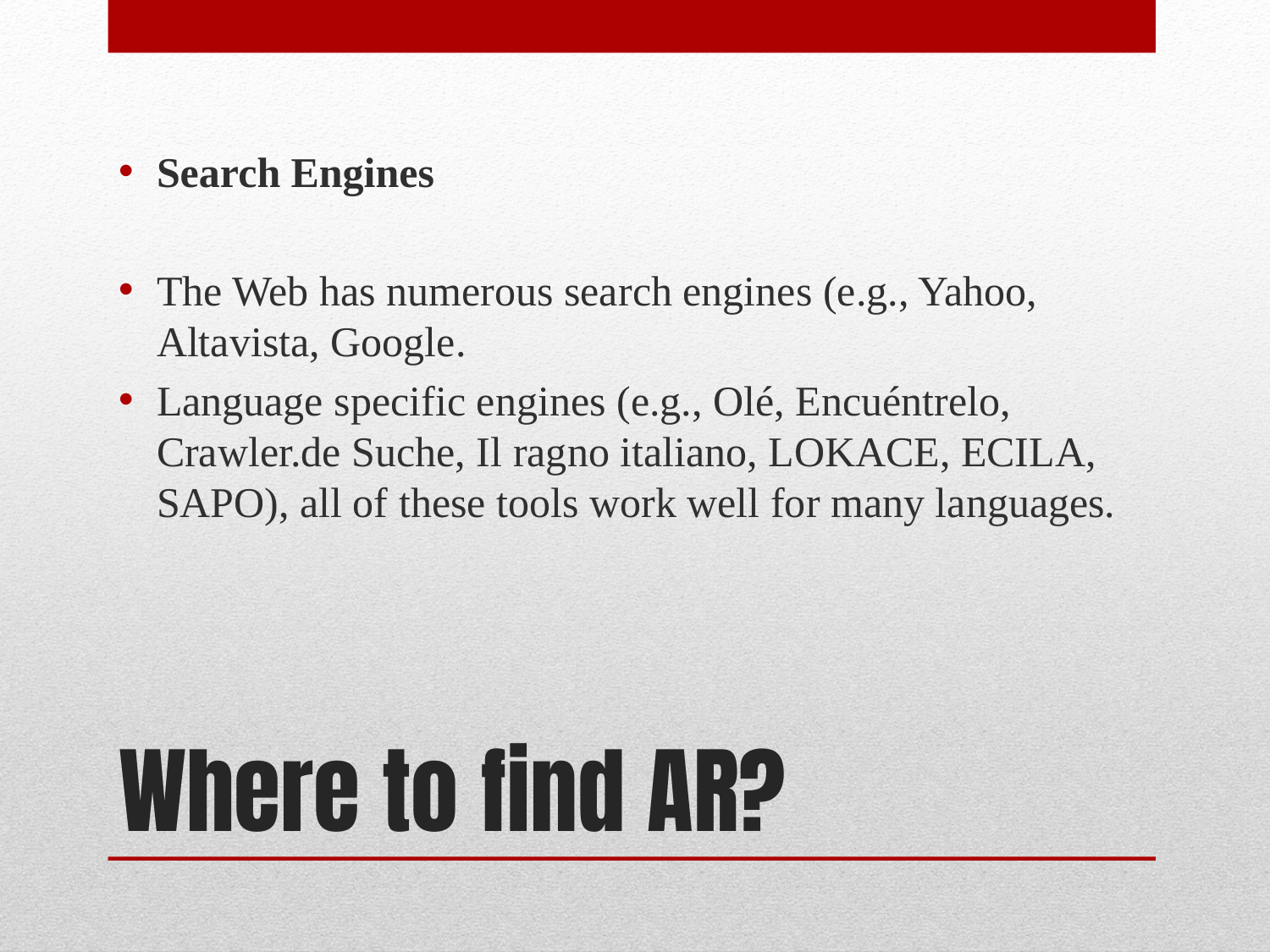

Search Engines

The Web has numerous search engines (e.g., Yahoo, Altavista, Google.
Language specific engines (e.g., Olé, Encuéntrelo, Crawler.de Suche, Il ragno italiano, LOKACE, ECILA, SAPO), all of these tools work well for many languages.

# Where to find AR?